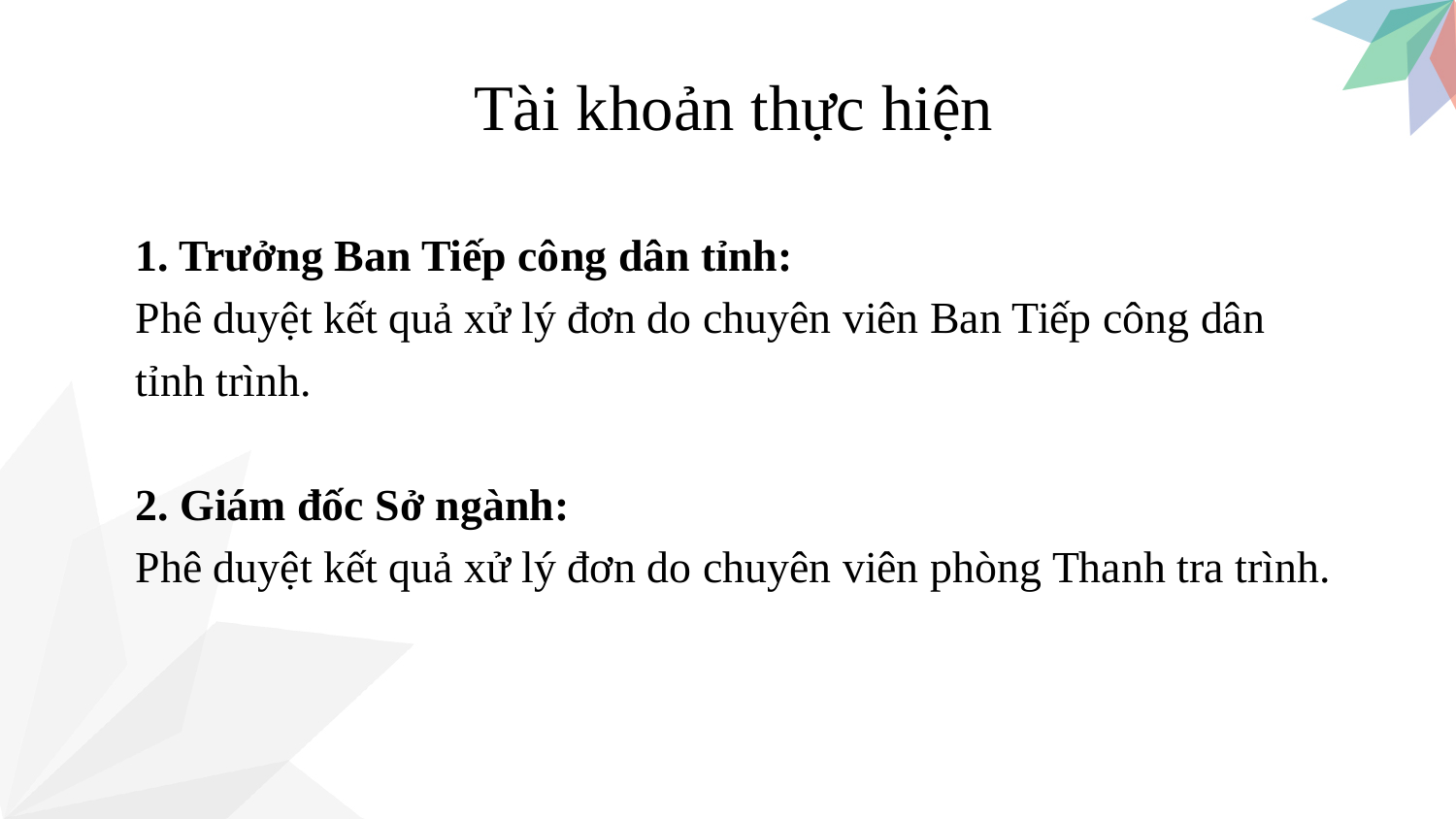

Tài khoản thực hiện
1. Trưởng Ban Tiếp công dân tỉnh:
Phê duyệt kết quả xử lý đơn do chuyên viên Ban Tiếp công dân
tỉnh trình.

2. Giám đốc Sở ngành:
Phê duyệt kết quả xử lý đơn do chuyên viên phòng Thanh tra trình.